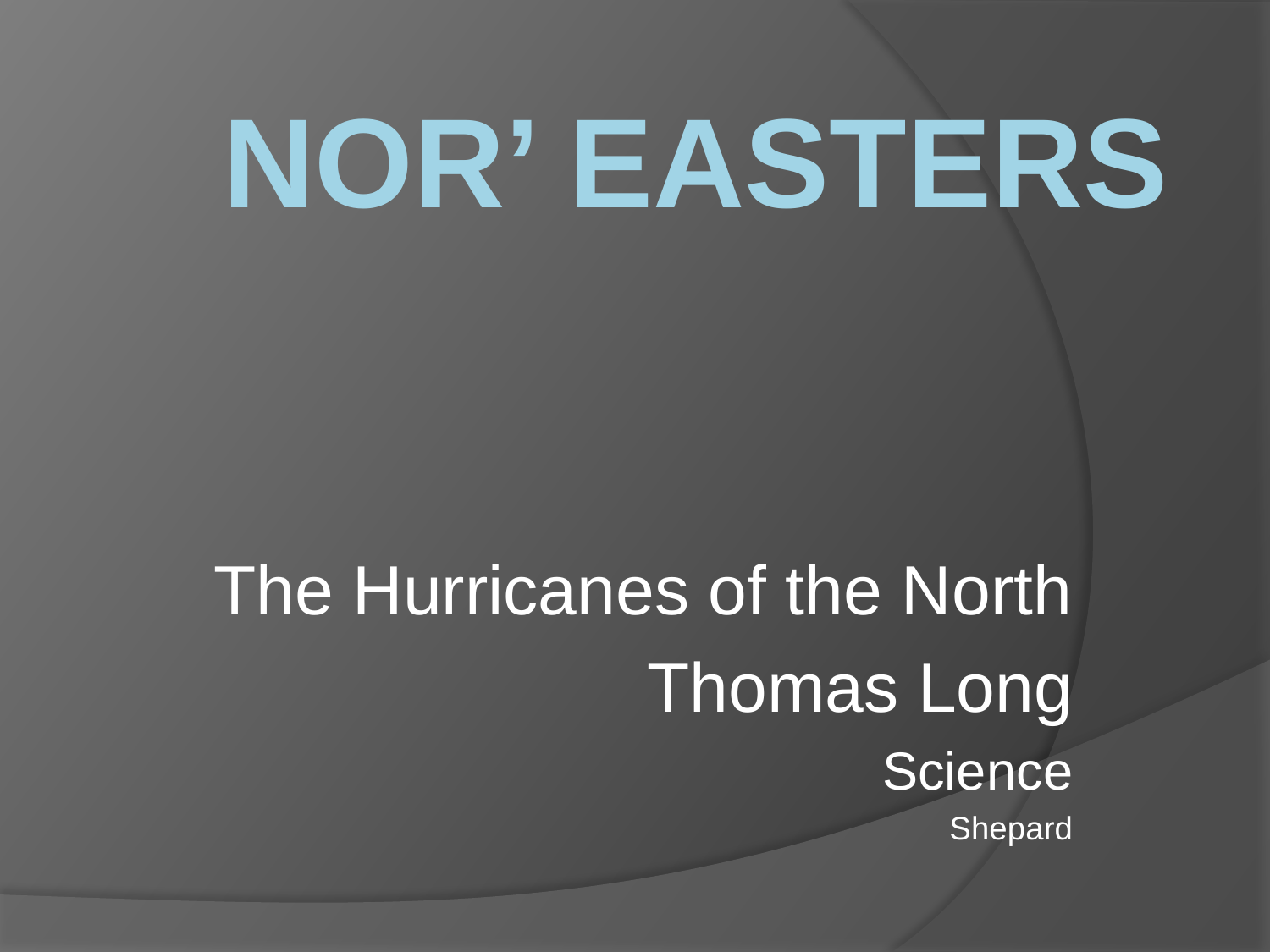

# Nor’ Easters
The Hurricanes of the North
Thomas Long
Science
Shepard